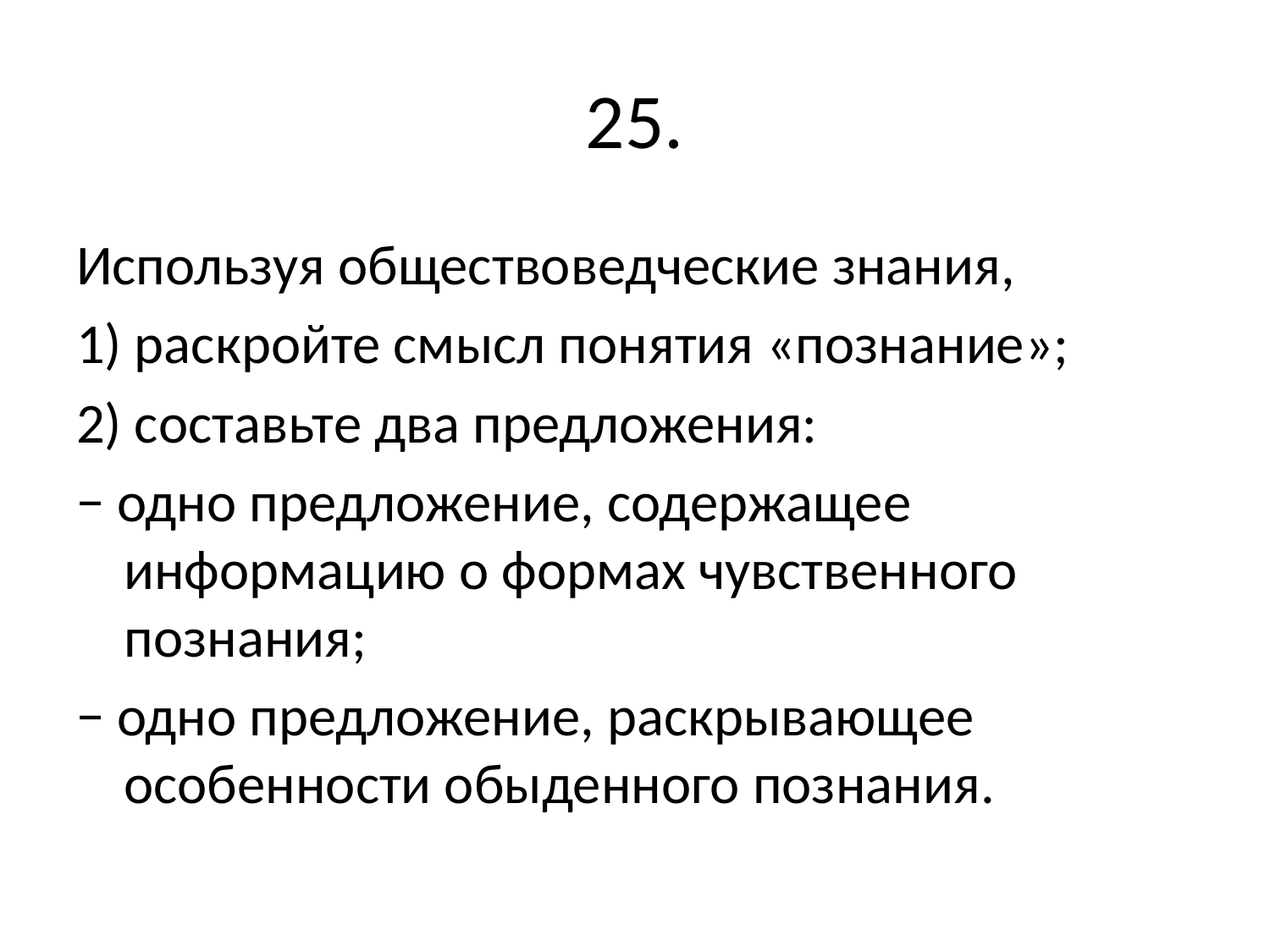

# 25.
Используя обществоведческие знания,
1) раскройте смысл понятия «познание»;
2) составьте два предложения:
− одно предложение, содержащее информацию о формах чувственного  познания;
− одно предложение, раскрывающее особенности обыденного познания.